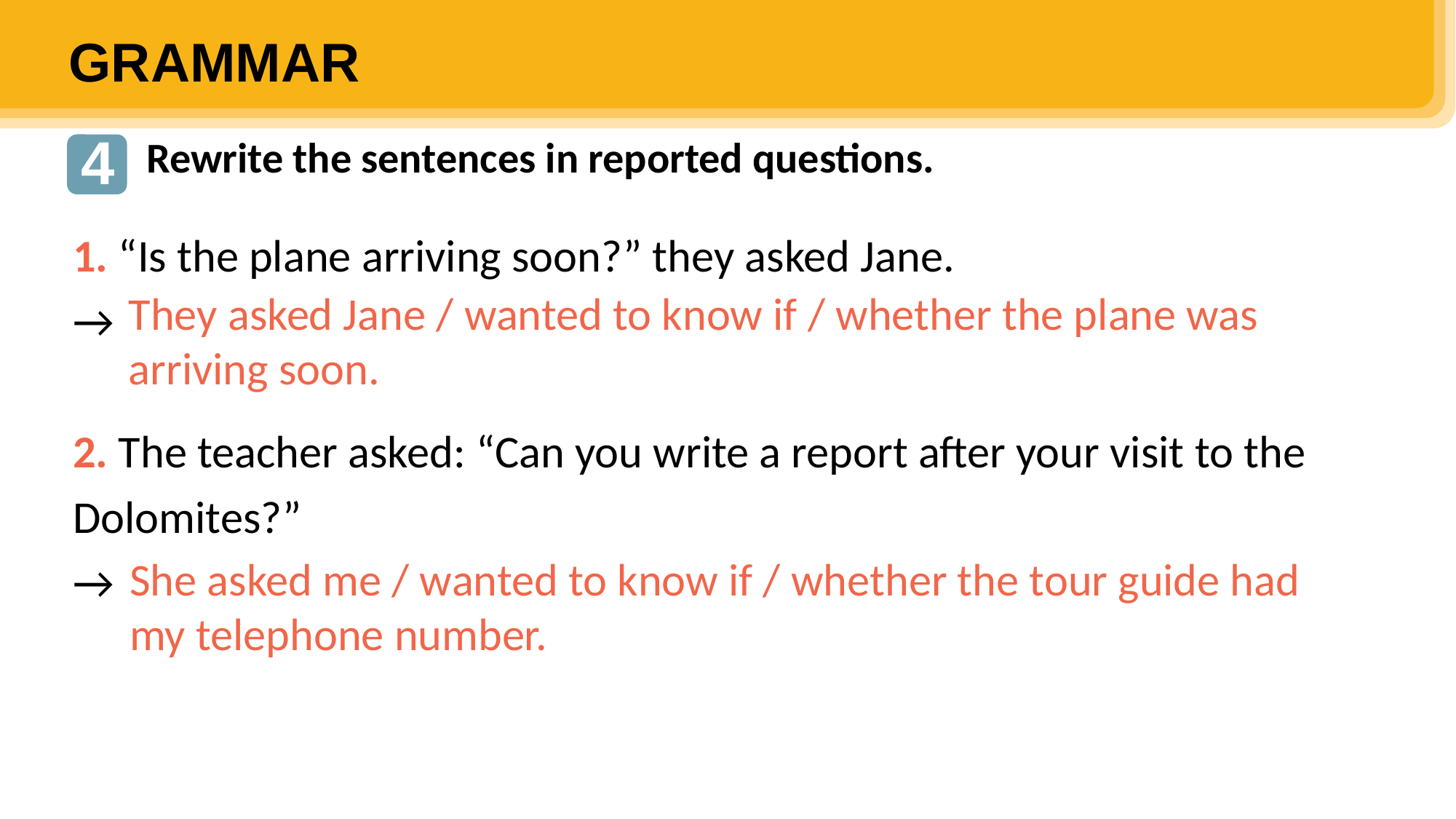

GRAMMAR
4
Rewrite the sentences in reported questions.

1. “Is the plane arriving soon?” they asked Jane.
→

2. The teacher asked: “Can you write a report after your visit to the Dolomites?”
→

They asked Jane / wanted to know if / whether the plane was arriving soon.
She asked me / wanted to know if / whether the tour guide had my telephone number.